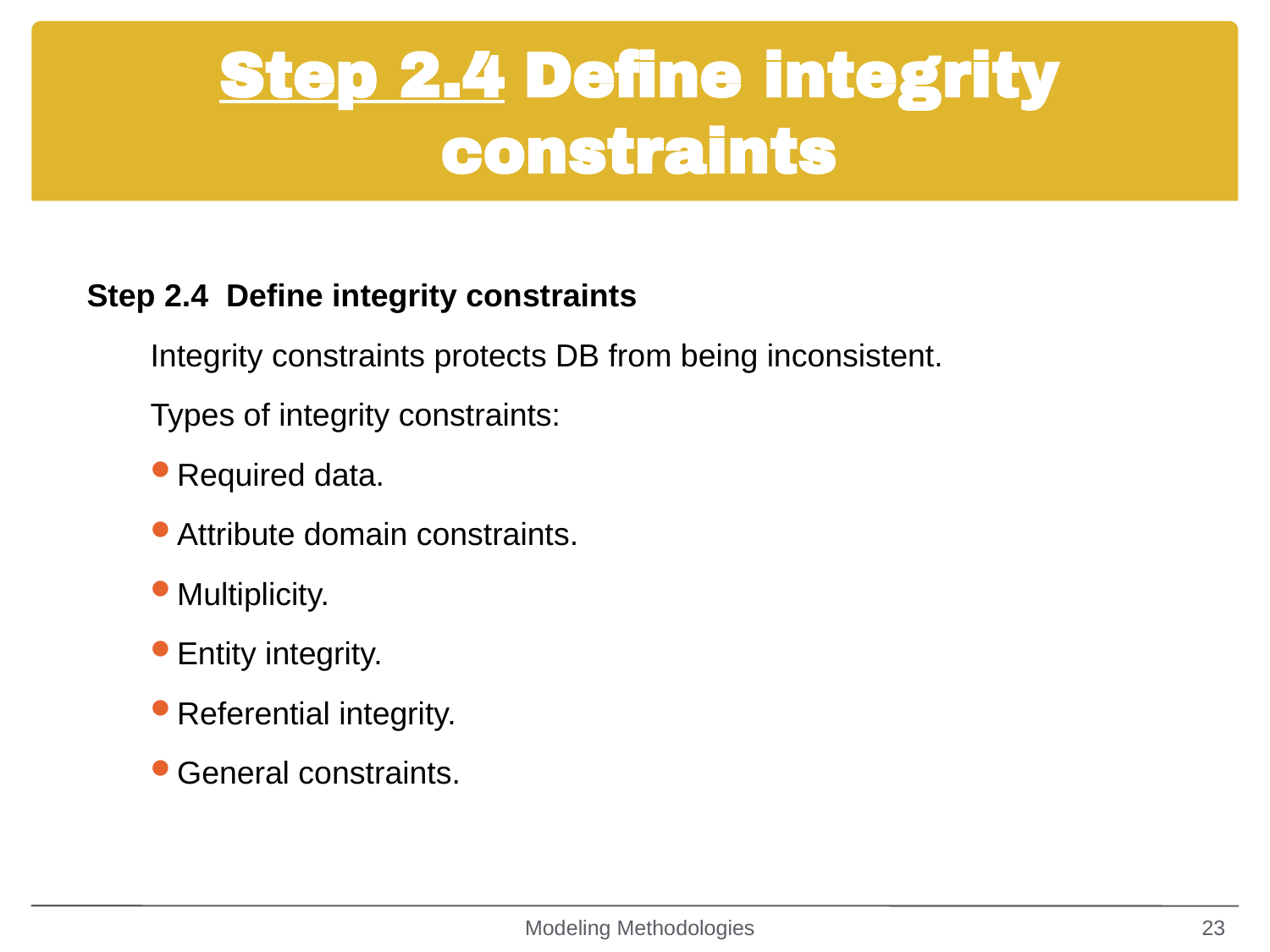

Step 2.4  Define integrity constraints
Step 2.4  Define integrity constraints
Integrity constraints protects DB from being inconsistent.
Types of integrity constraints:
Required data.
Attribute domain constraints.
Multiplicity.
Entity integrity.
Referential integrity.
General constraints.
Modeling Methodologies
23